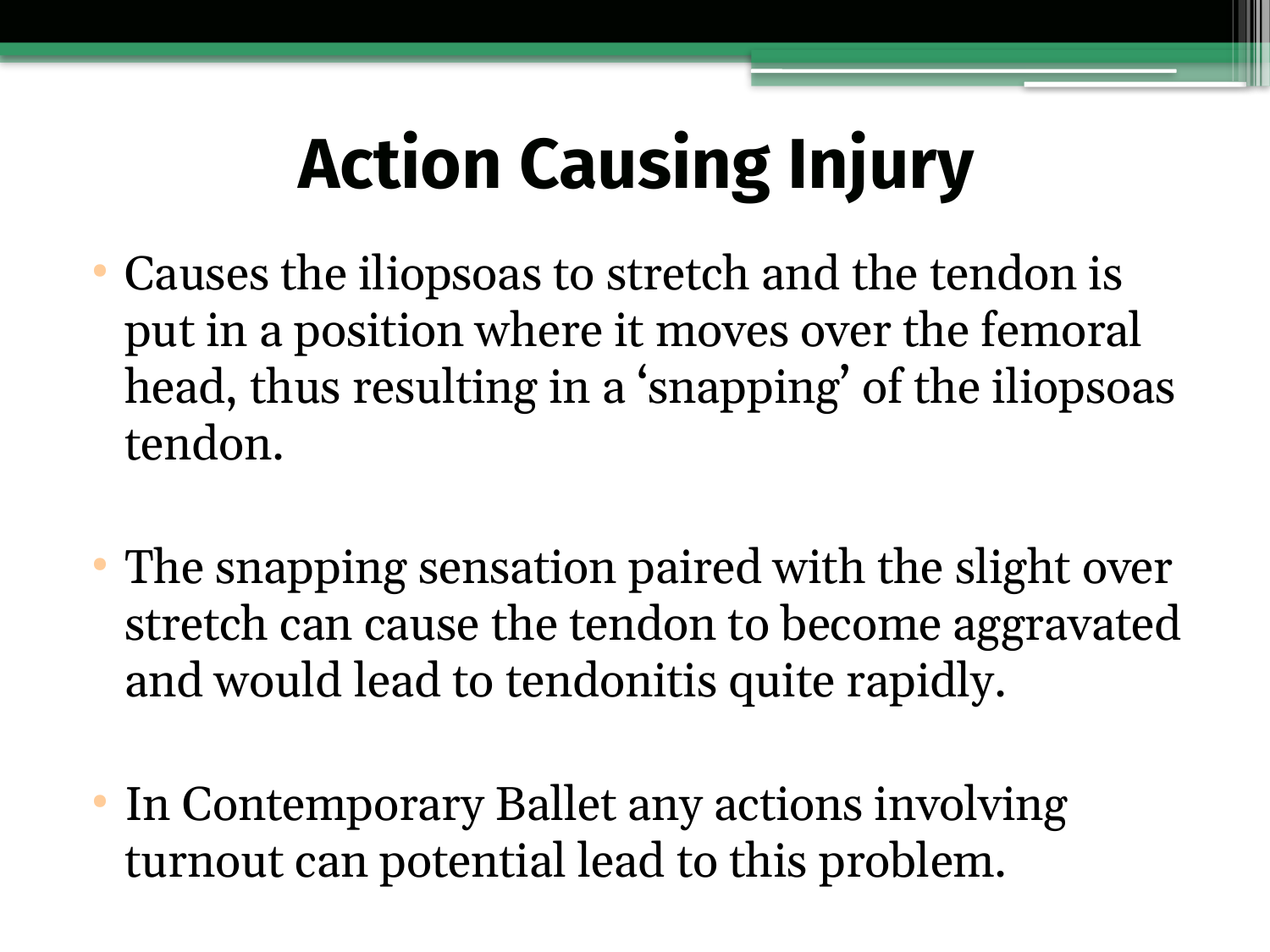

# Action Causing Injury
Causes the iliopsoas to stretch and the tendon is put in a position where it moves over the femoral head, thus resulting in a ‘snapping’ of the iliopsoas tendon.

The snapping sensation paired with the slight over stretch can cause the tendon to become aggravated and would lead to tendonitis quite rapidly.

In Contemporary Ballet any actions involving turnout can potential lead to this problem.